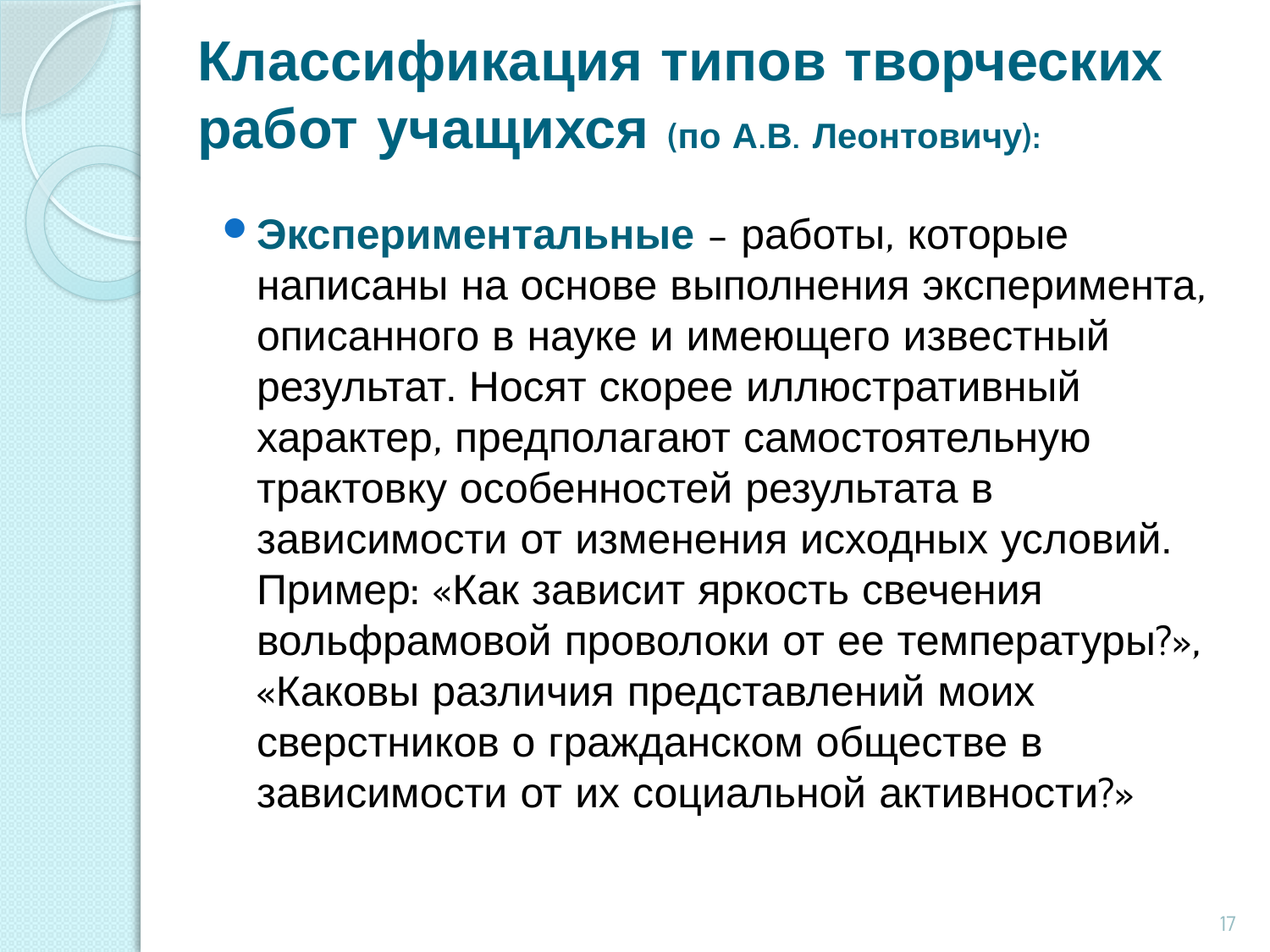

# Классификация типов творческих работ учащихся (по А.В. Леонтовичу):
Экспериментальные – работы, которые написаны на основе выполнения эксперимента, описанного в науке и имеющего известный результат. Носят скорее иллюстративный характер, предполагают самостоятельную трактовку особенностей результата в зависимости от изменения исходных условий. Пример: «Как зависит яркость свечения вольфрамовой проволоки от ее температуры?», «Каковы различия представлений моих сверстников о гражданском обществе в зависимости от их социальной активности?»
17